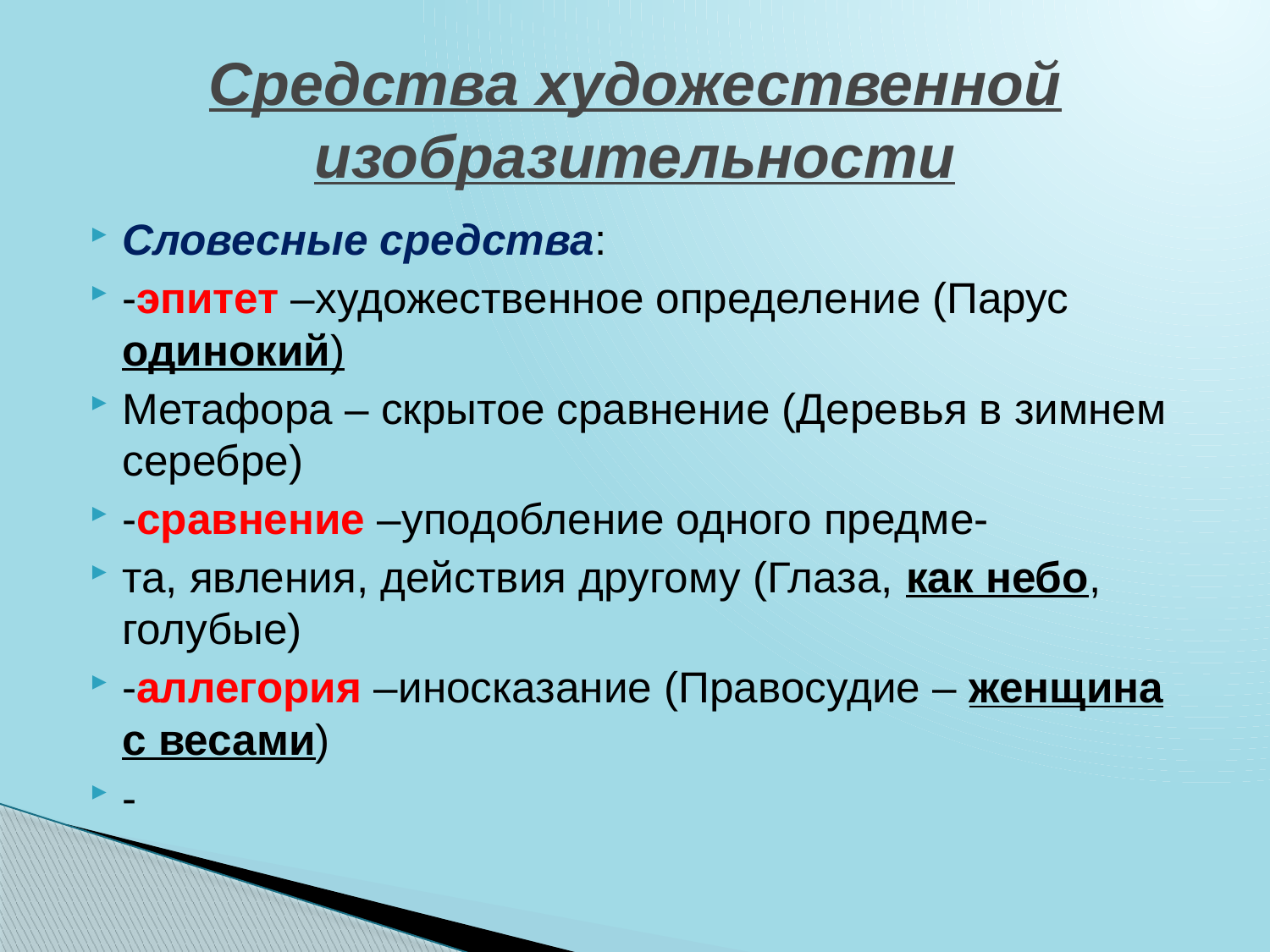

# Средства художественной изобразительности
Словесные средства:
-эпитет –художественное определение (Парус одинокий)
Метафора – скрытое сравнение (Деревья в зимнем серебре)
-сравнение –уподобление одного предме-
та, явления, действия другому (Глаза, как небо, голубые)
-аллегория –иносказание (Правосудие – женщина с весами)
-